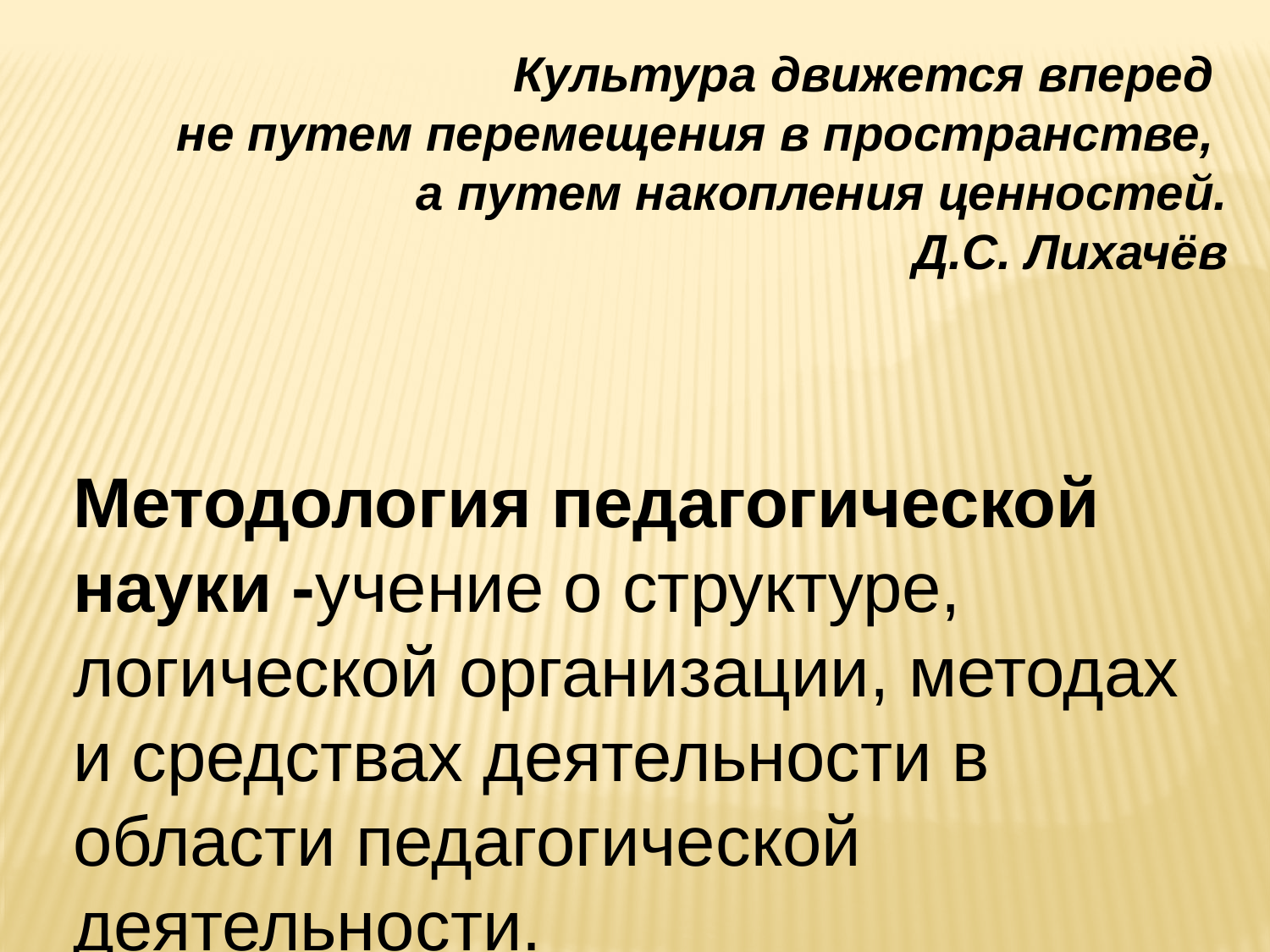

Культура движется вперед
не путем перемещения в пространстве,
а путем накопления ценностей.
Д.С. Лихачёв

Методология педагогической науки -учение о структуре, логической организации, методах и средствах деятельности в области педагогической деятельности.